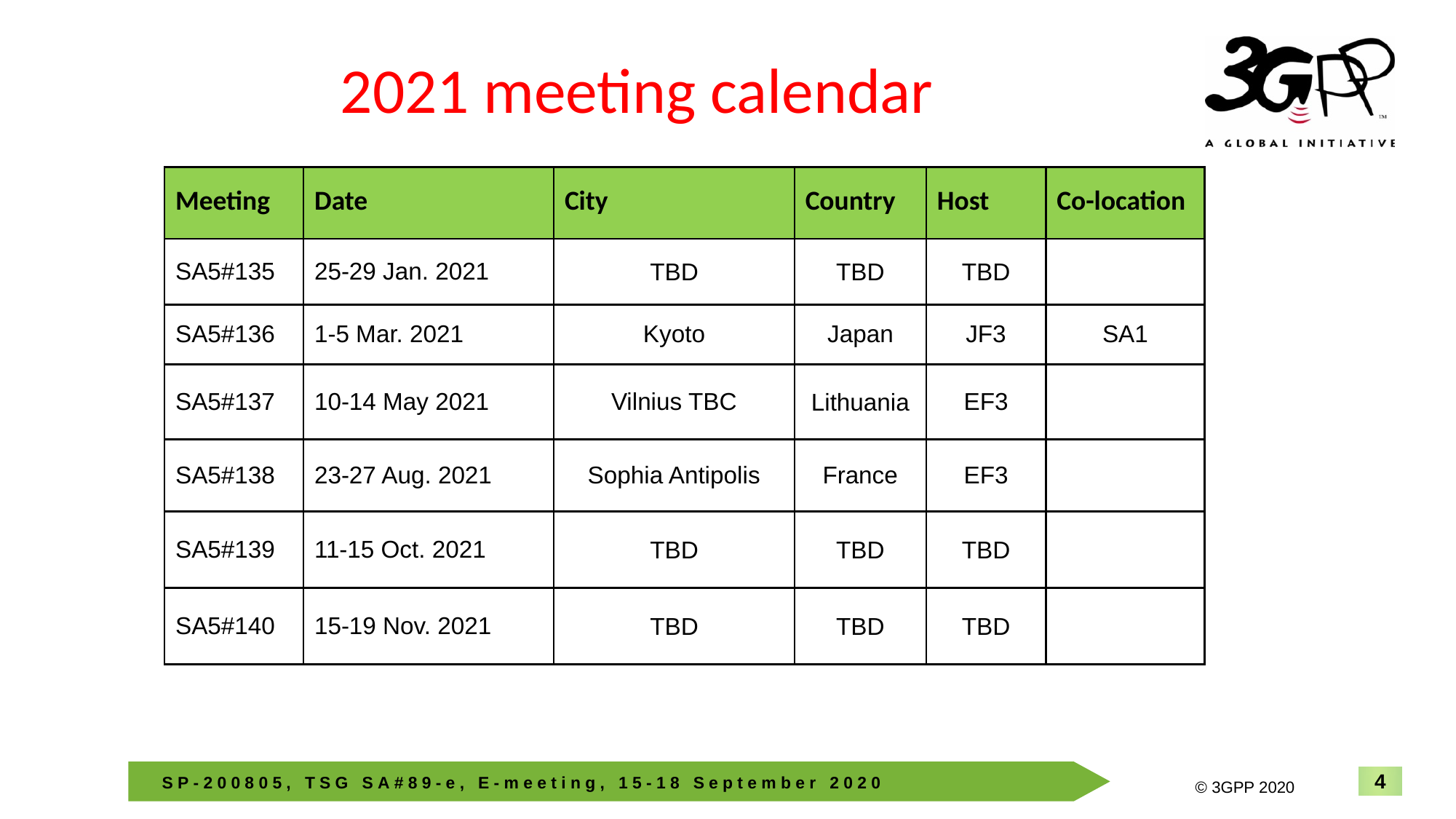

# 2021 meeting calendar
| Meeting | Date | City | Country | Host | Co-location |
| --- | --- | --- | --- | --- | --- |
| SA5#135 | 25-29 Jan. 2021 | TBD | TBD | TBD |  |
| SA5#136 | 1-5 Mar. 2021 | Kyoto | Japan | JF3 | SA1 |
| SA5#137 | 10-14 May 2021 | Vilnius TBC | Lithuania | EF3 |  |
| SA5#138 | 23-27 Aug. 2021 | Sophia Antipolis | France | EF3 |  |
| SA5#139 | 11-15 Oct. 2021 | TBD | TBD | TBD |  |
| SA5#140 | 15-19 Nov. 2021 | TBD | TBD | TBD |  |